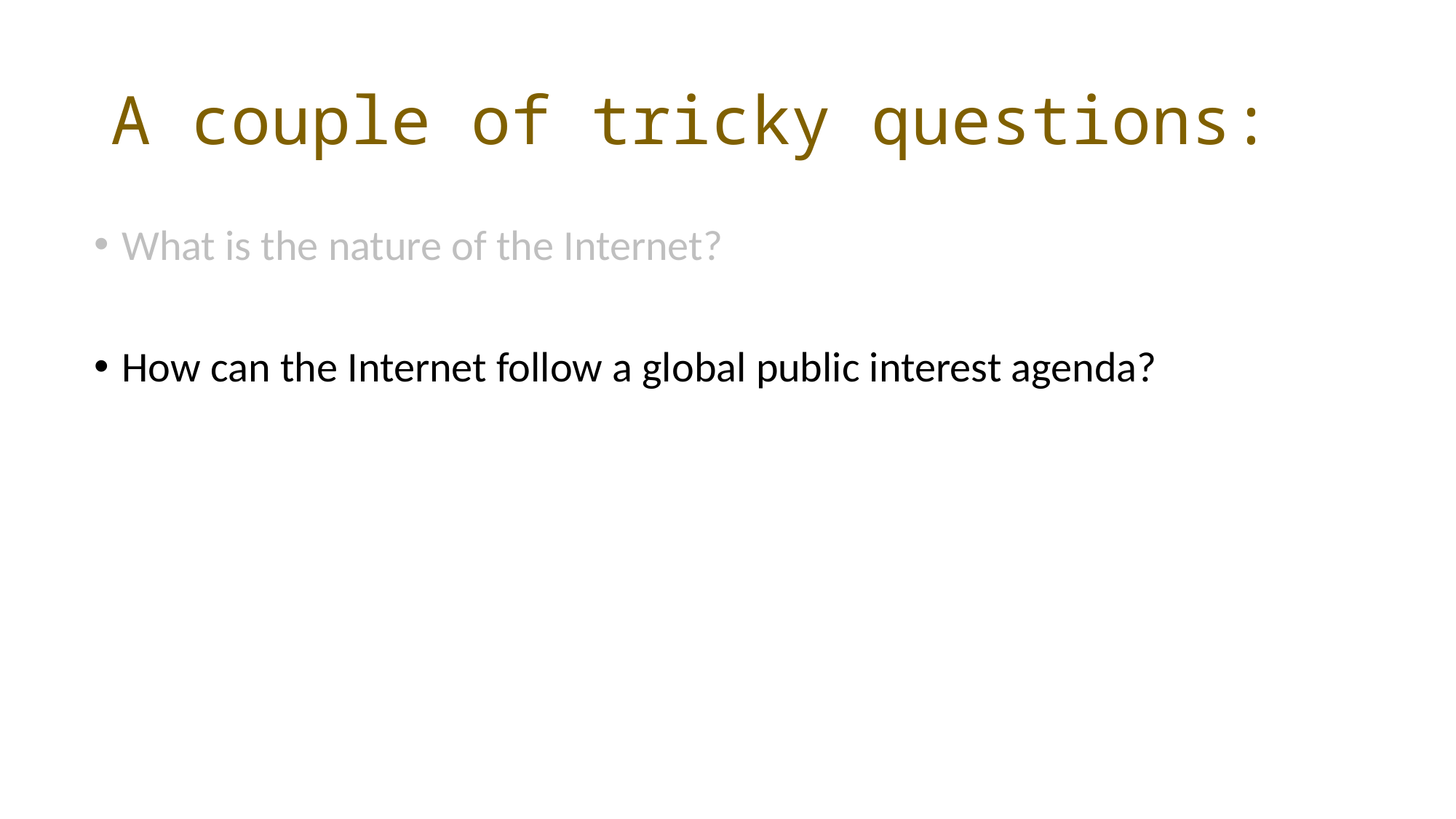

# A couple of tricky questions:
What is the nature of the Internet?

How can the Internet follow a global public interest agenda?